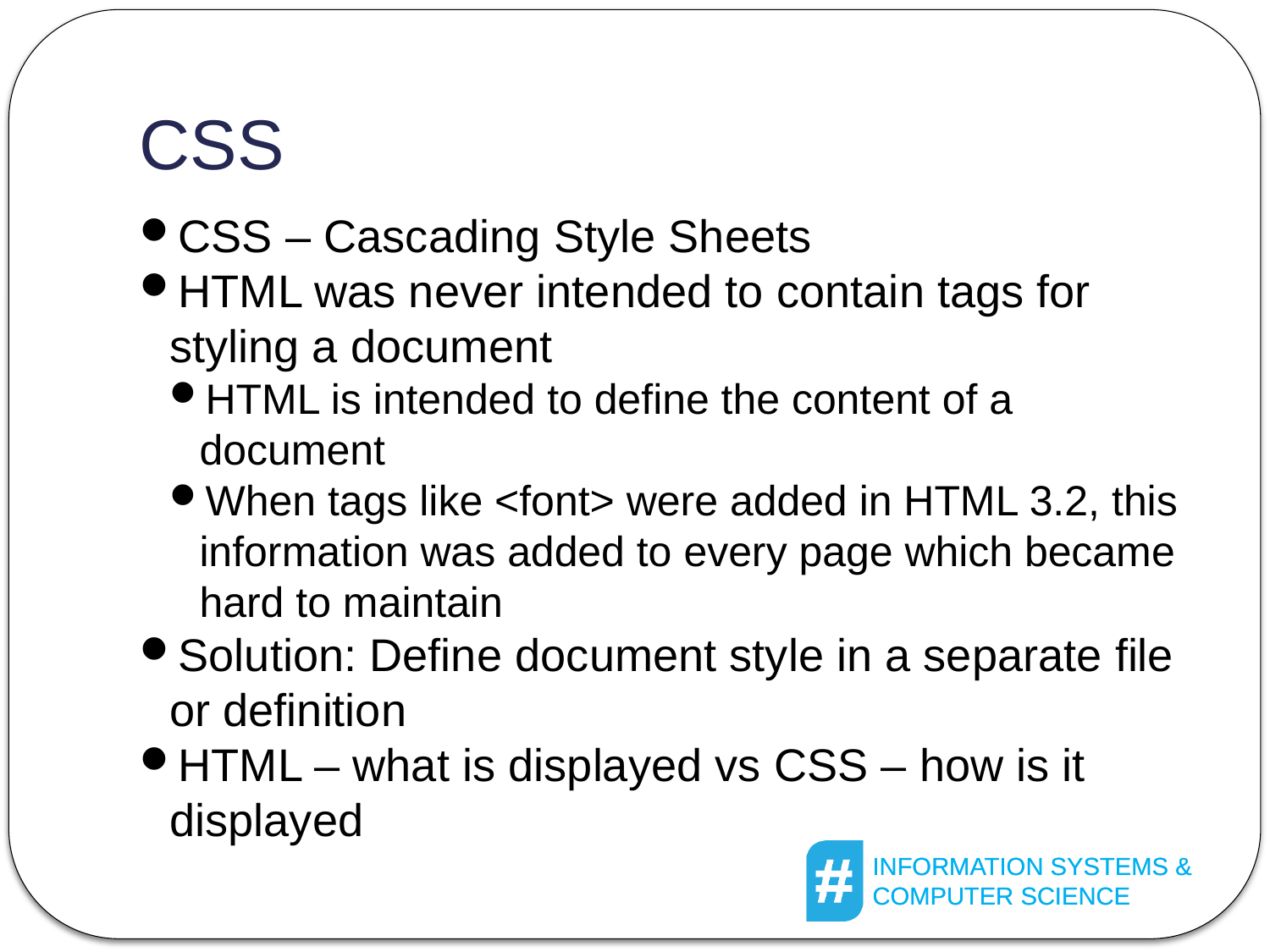

CSS
CSS – Cascading Style Sheets
HTML was never intended to contain tags for styling a document
HTML is intended to define the content of a document
When tags like <font> were added in HTML 3.2, this information was added to every page which became hard to maintain
Solution: Define document style in a separate file or definition
HTML – what is displayed vs CSS – how is it displayed